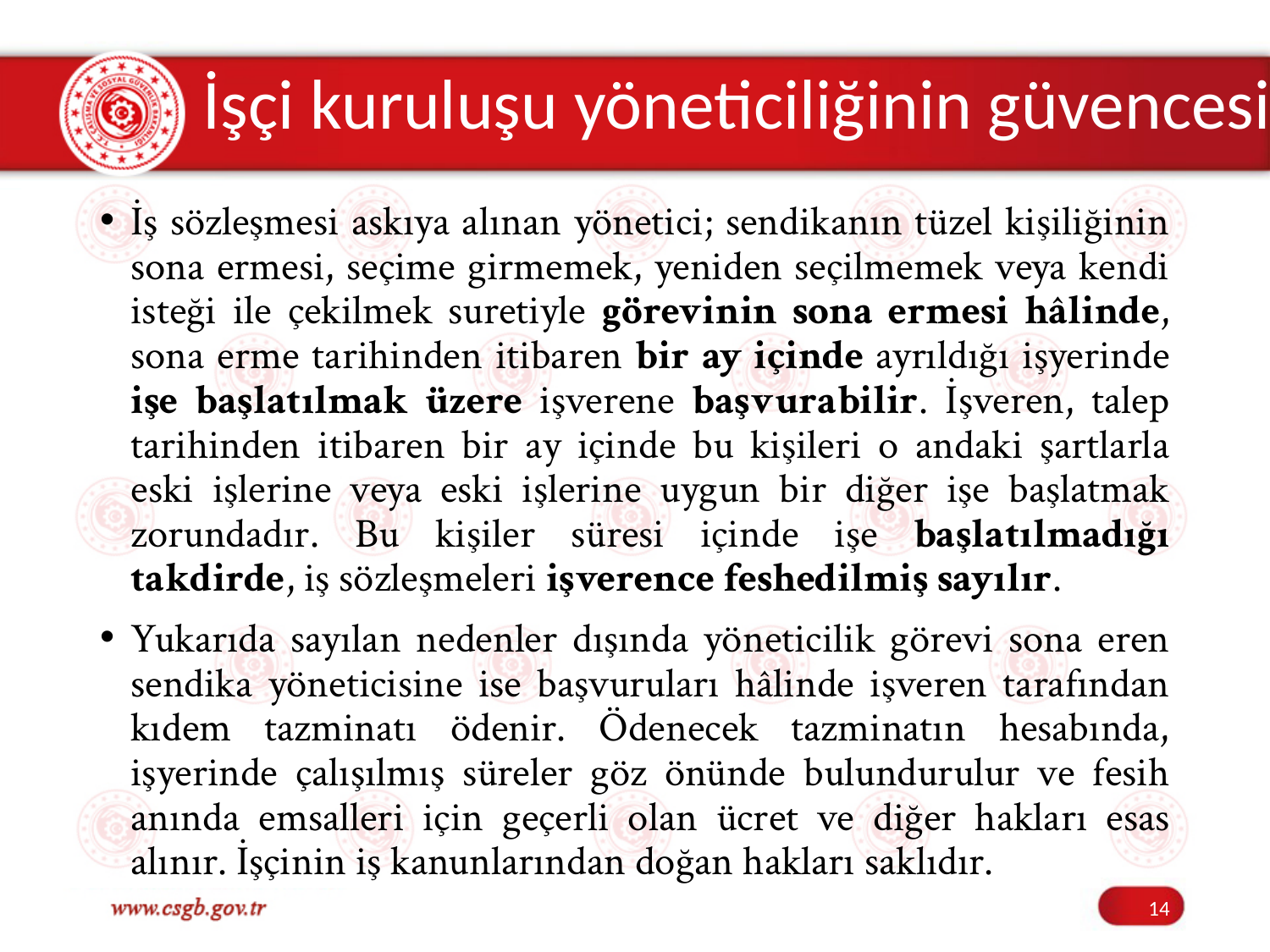

# İşçi kuruluşu yöneticiliğinin güvencesi
İş sözleşmesi askıya alınan yönetici; sendikanın tüzel kişiliğinin sona ermesi, seçime girmemek, yeniden seçilmemek veya kendi isteği ile çekilmek suretiyle görevinin sona ermesi hâlinde, sona erme tarihinden itibaren bir ay içinde ayrıldığı işyerinde işe başlatılmak üzere işverene başvurabilir. İşveren, talep tarihinden itibaren bir ay içinde bu kişileri o andaki şartlarla eski işlerine veya eski işlerine uygun bir diğer işe başlatmak zorundadır. Bu kişiler süresi içinde işe başlatılmadığı takdirde, iş sözleşmeleri işverence feshedilmiş sayılır.
Yukarıda sayılan nedenler dışında yöneticilik görevi sona eren sendika yöneticisine ise başvuruları hâlinde işveren tarafından kıdem tazminatı ödenir. Ödenecek tazminatın hesabında, işyerinde çalışılmış süreler göz önünde bulundurulur ve fesih anında emsalleri için geçerli olan ücret ve diğer hakları esas alınır. İşçinin iş kanunlarından doğan hakları saklıdır.

14